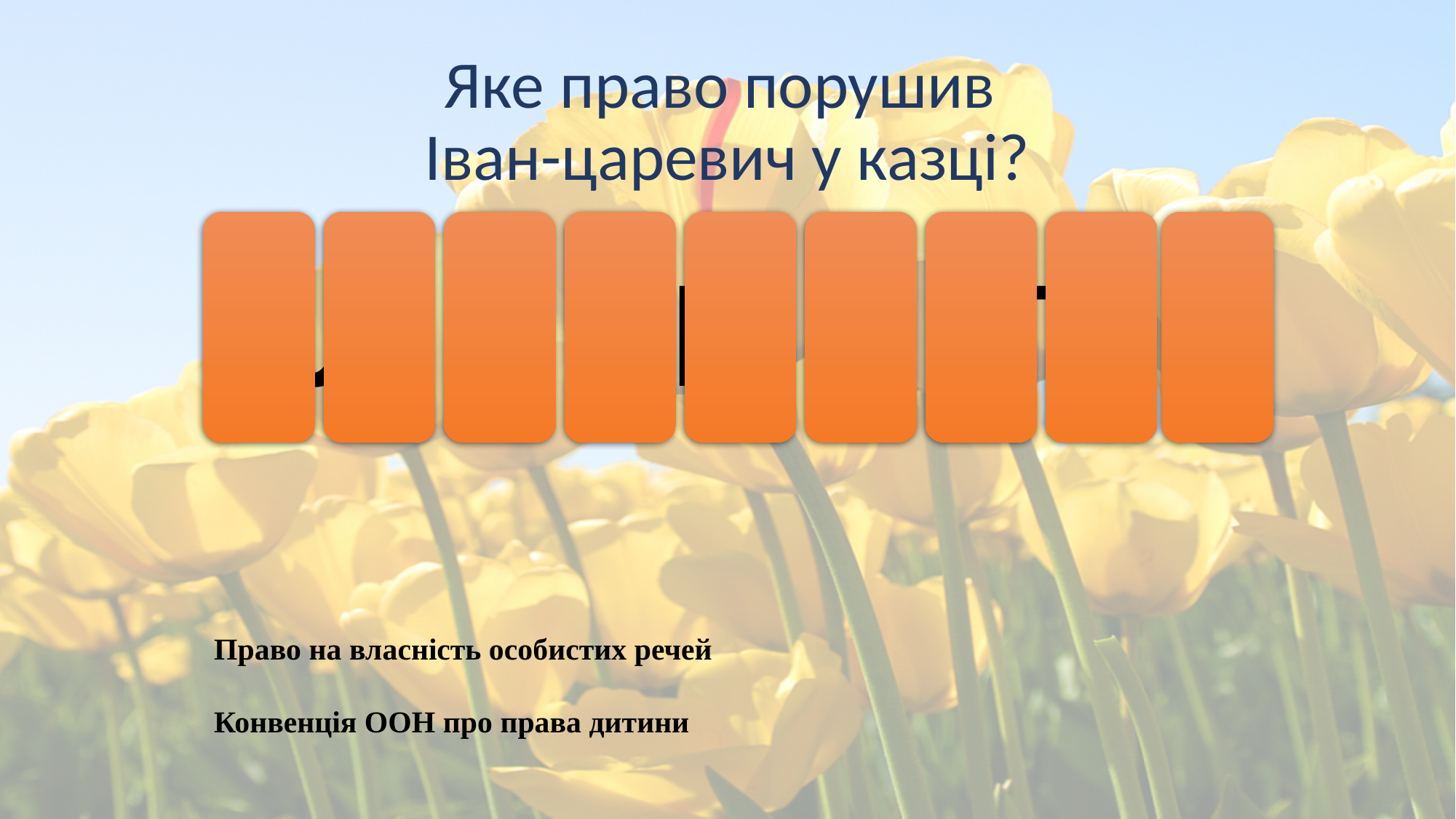

# Яке право порушив Іван-царевич у казці?
вл асн і ст ь

Право на власність особистих речей

Конвенція ООН про права дитини